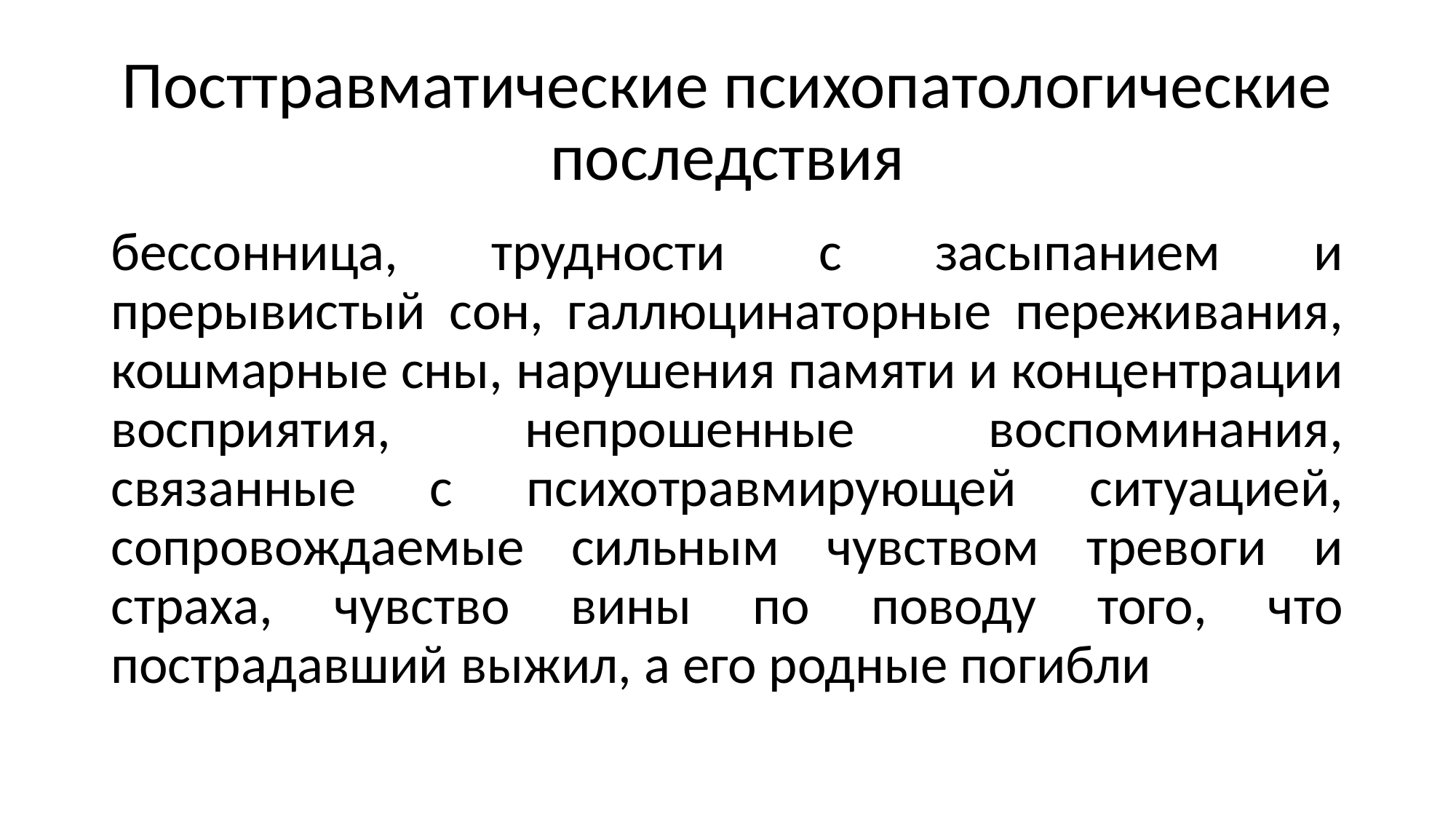

# Посттравматические психопатологические последствия
бессонница, трудности с засыпанием и прерывистый сон, галлюцинаторные переживания, кошмарные сны, нарушения памяти и концентрации восприятия, непрошенные воспоминания, связанные с психотравмирующей ситуацией, сопровождаемые сильным чувством тревоги и страха, чувство вины по поводу того, что пострадавший выжил, а его родные погибли